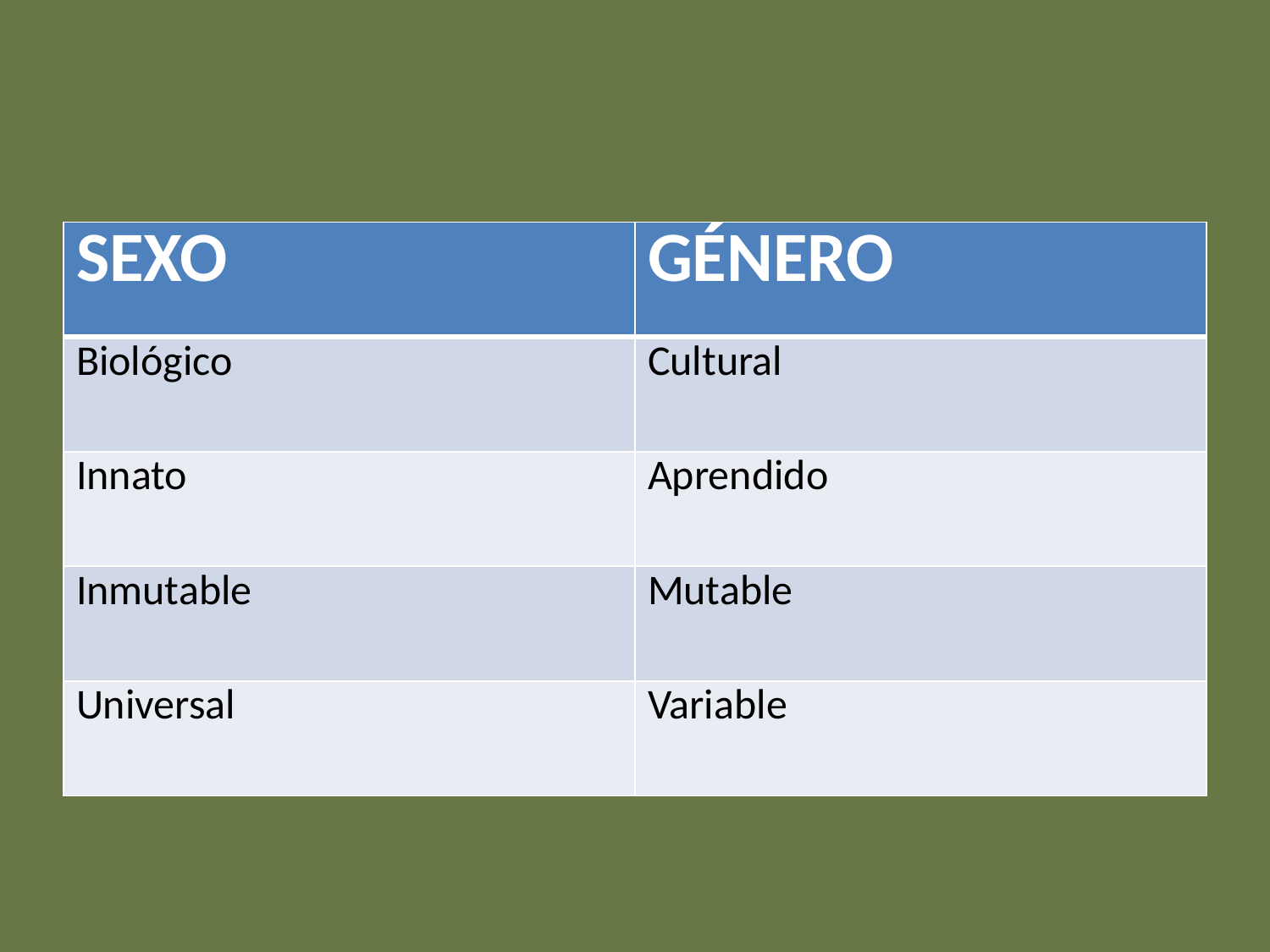

#
| SEXO | GÉNERO |
| --- | --- |
| Biológico | Cultural |
| Innato | Aprendido |
| Inmutable | Mutable |
| Universal | Variable |